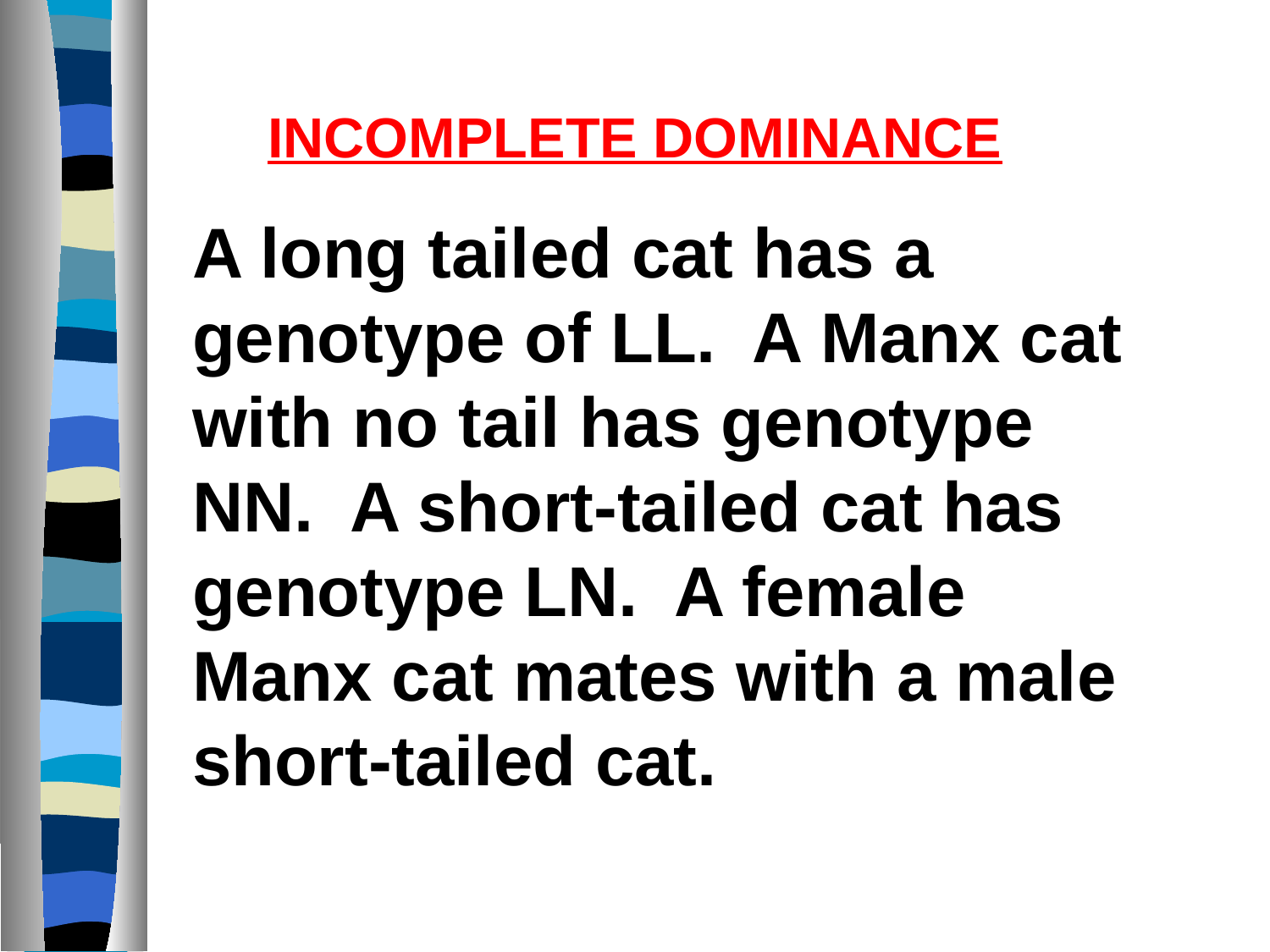

INCOMPLETE DOMINANCE
A long tailed cat has a genotype of LL.  A Manx cat with no tail has genotype NN.  A short-tailed cat has genotype LN.  A female Manx cat mates with a male short-tailed cat.